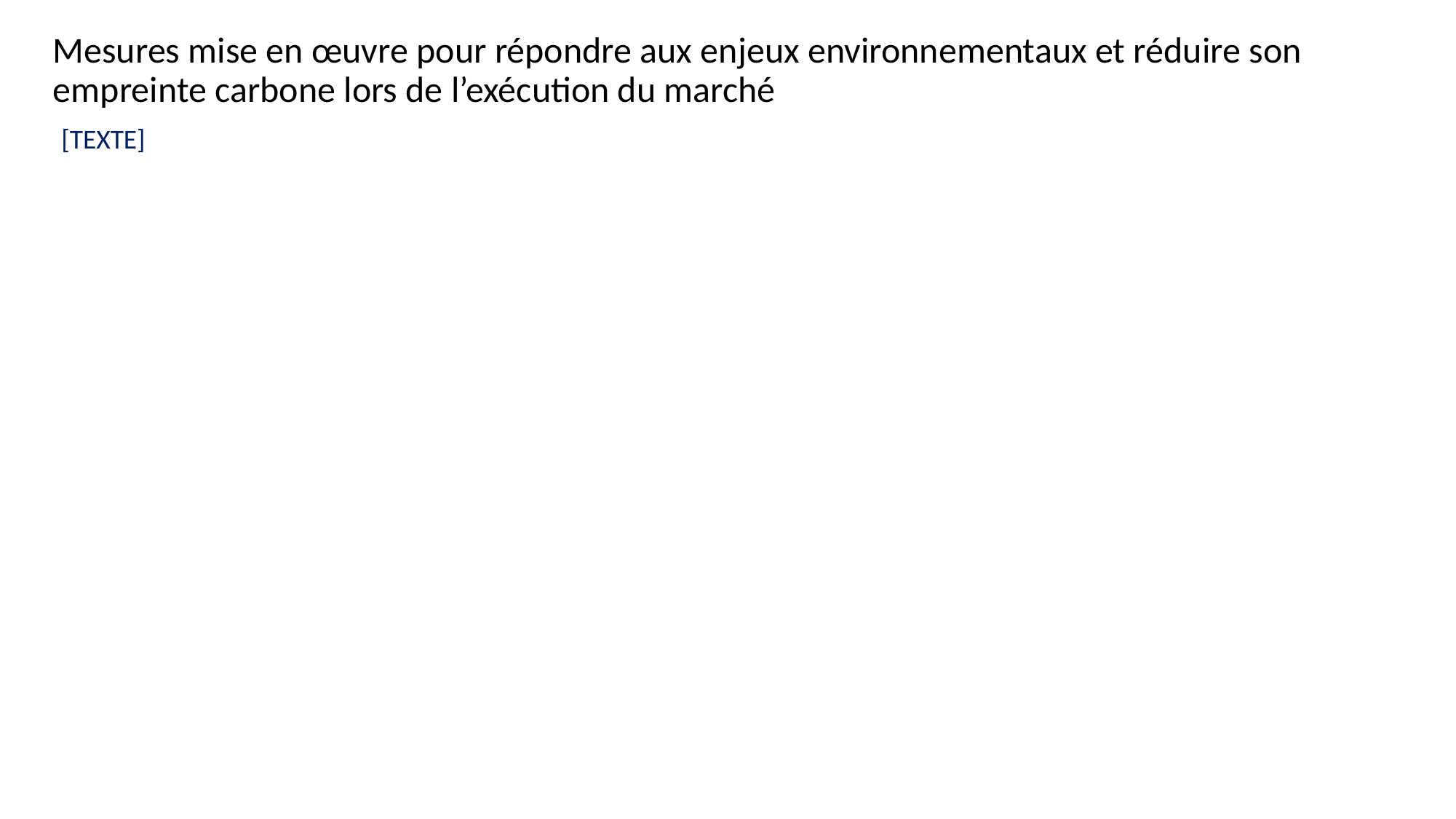

# Mesures mise en œuvre pour répondre aux enjeux environnementaux et réduire son empreinte carbone lors de l’exécution du marché
[TEXTE]